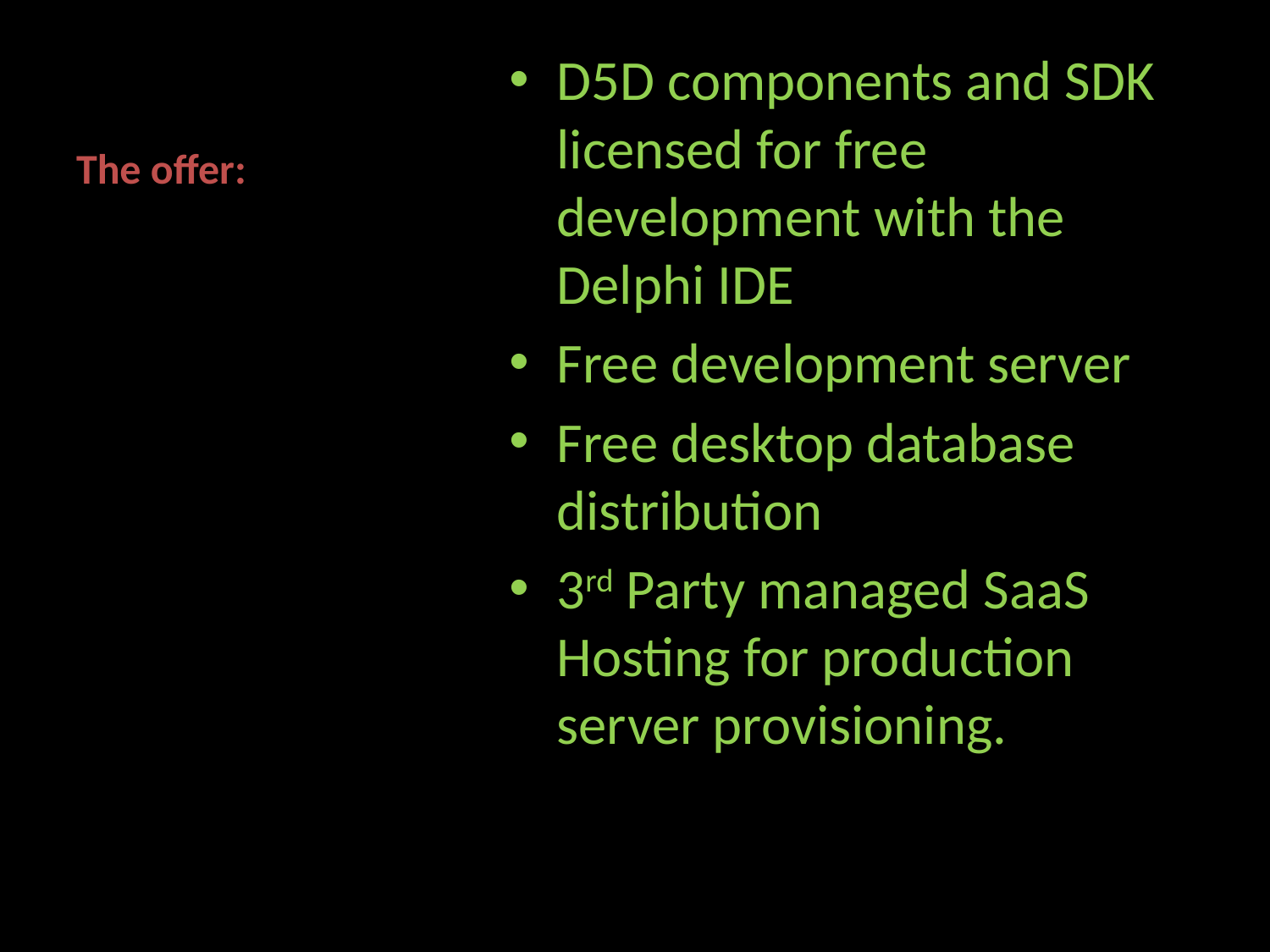

# The offer:
D5D components and SDK licensed for free development with the Delphi IDE
Free development server
Free desktop database distribution
3rd Party managed SaaS Hosting for production server provisioning.